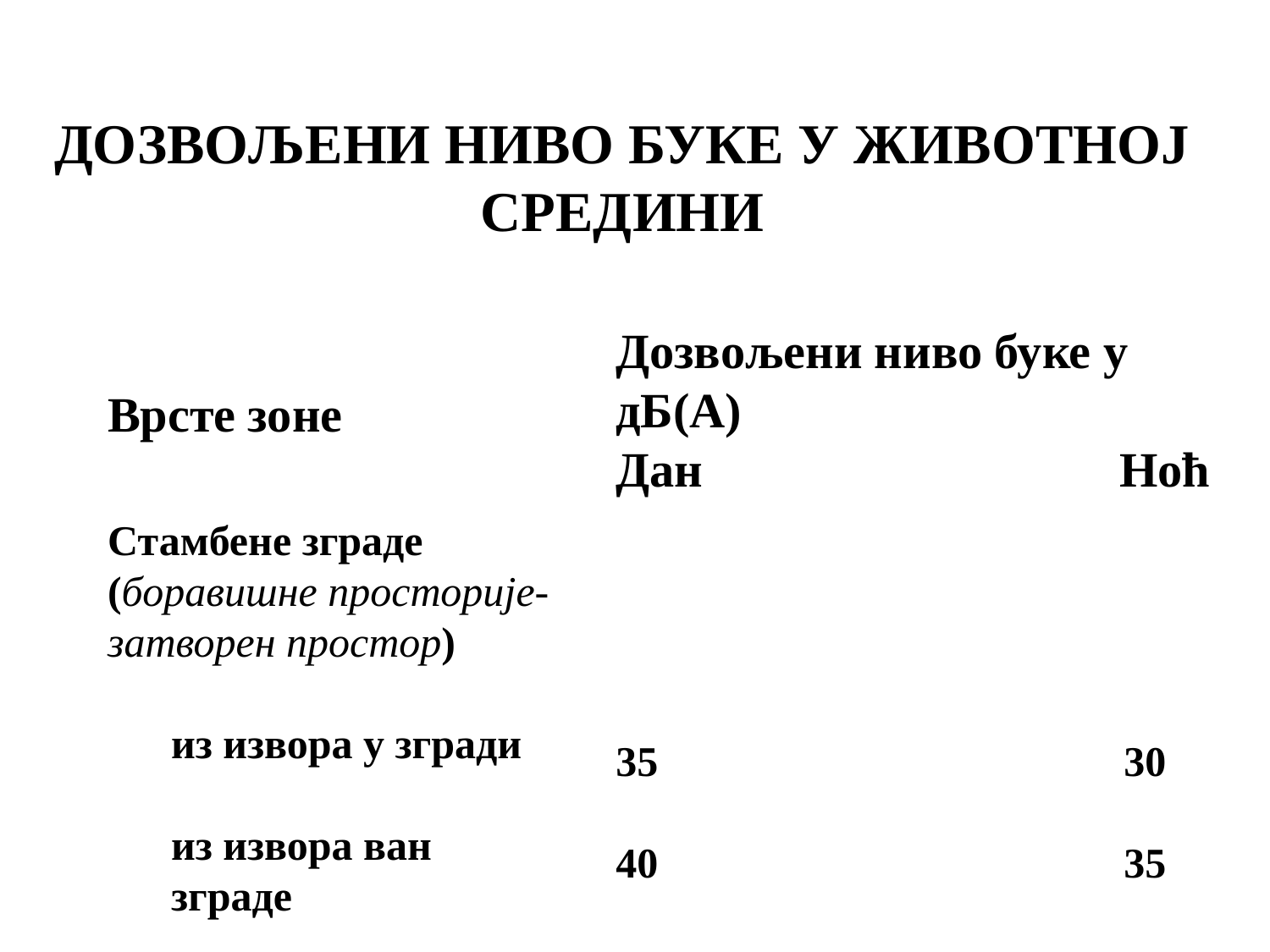

ДОЗВОЉЕНИ НИВО БУКЕ У ЖИВОТНОЈ СРЕДИНИ
Дозвољени ниво буке у дБ(А)
Дан             		          Ноћ

35                                            30

40                                            35
Врсте зоне

Стамбене зграде (боравишне просторије-затворен простор)

из извора у згради

из извора ван зграде